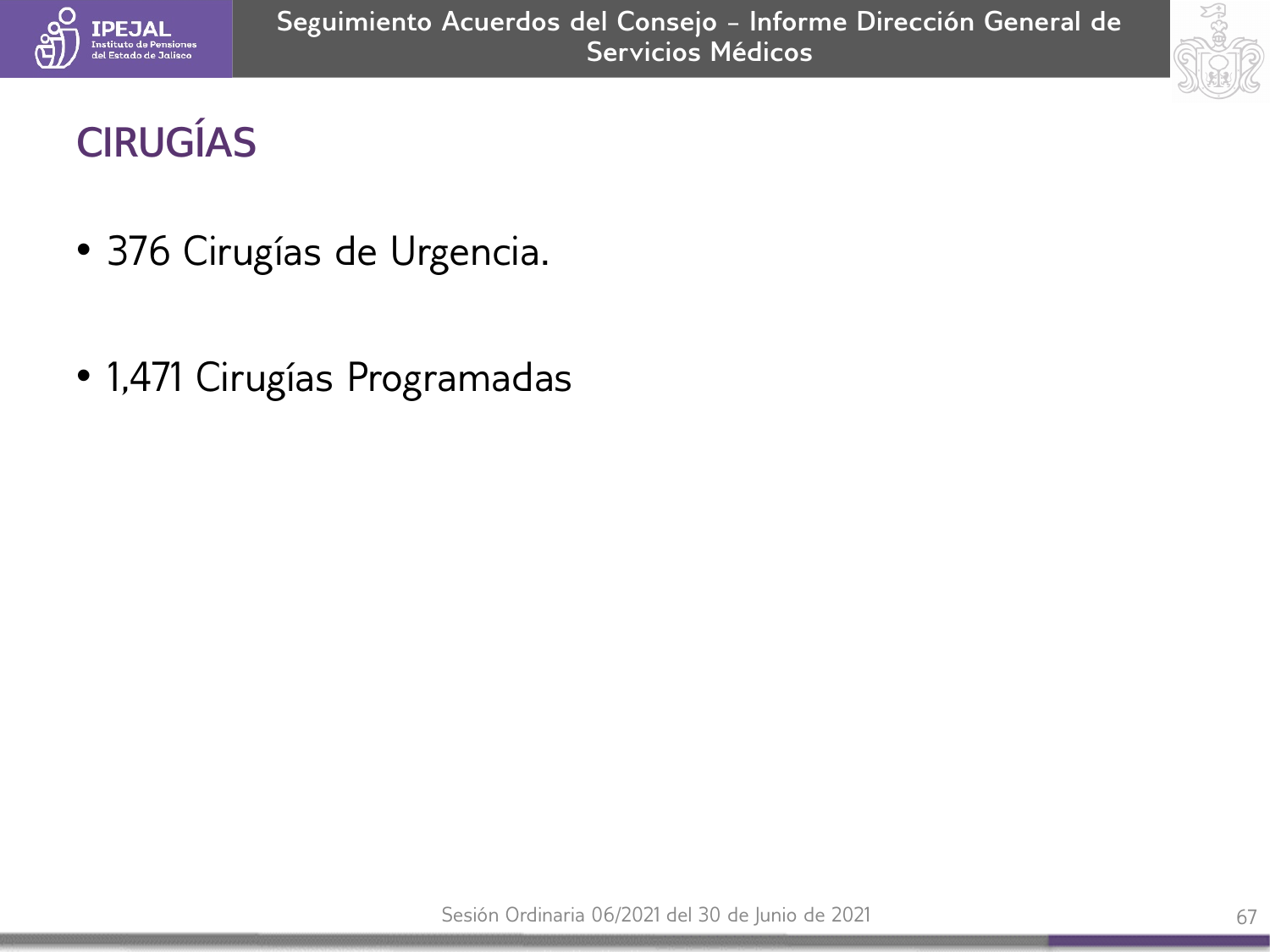

Seguimiento Acuerdos del Consejo – Informe Dirección General de Servicios Médicos
# CIRUGÍAS
376 Cirugías de Urgencia.

1,471 Cirugías Programadas

Sesión Ordinaria 06/2021 del 30 de Junio de 2021
67